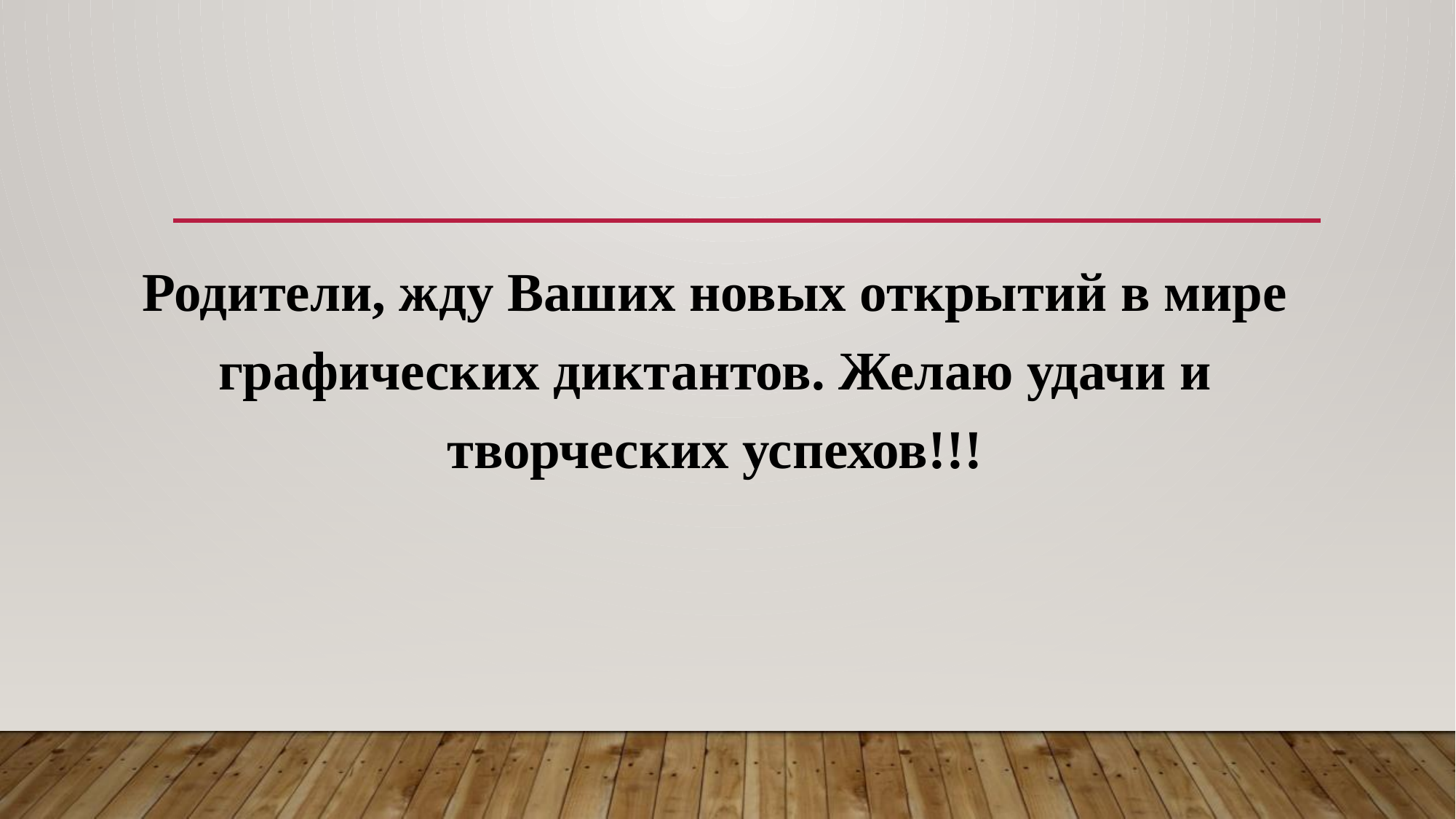

Родители, жду Ваших новых открытий в мире графических диктантов. Желаю удачи и творческих успехов!!!